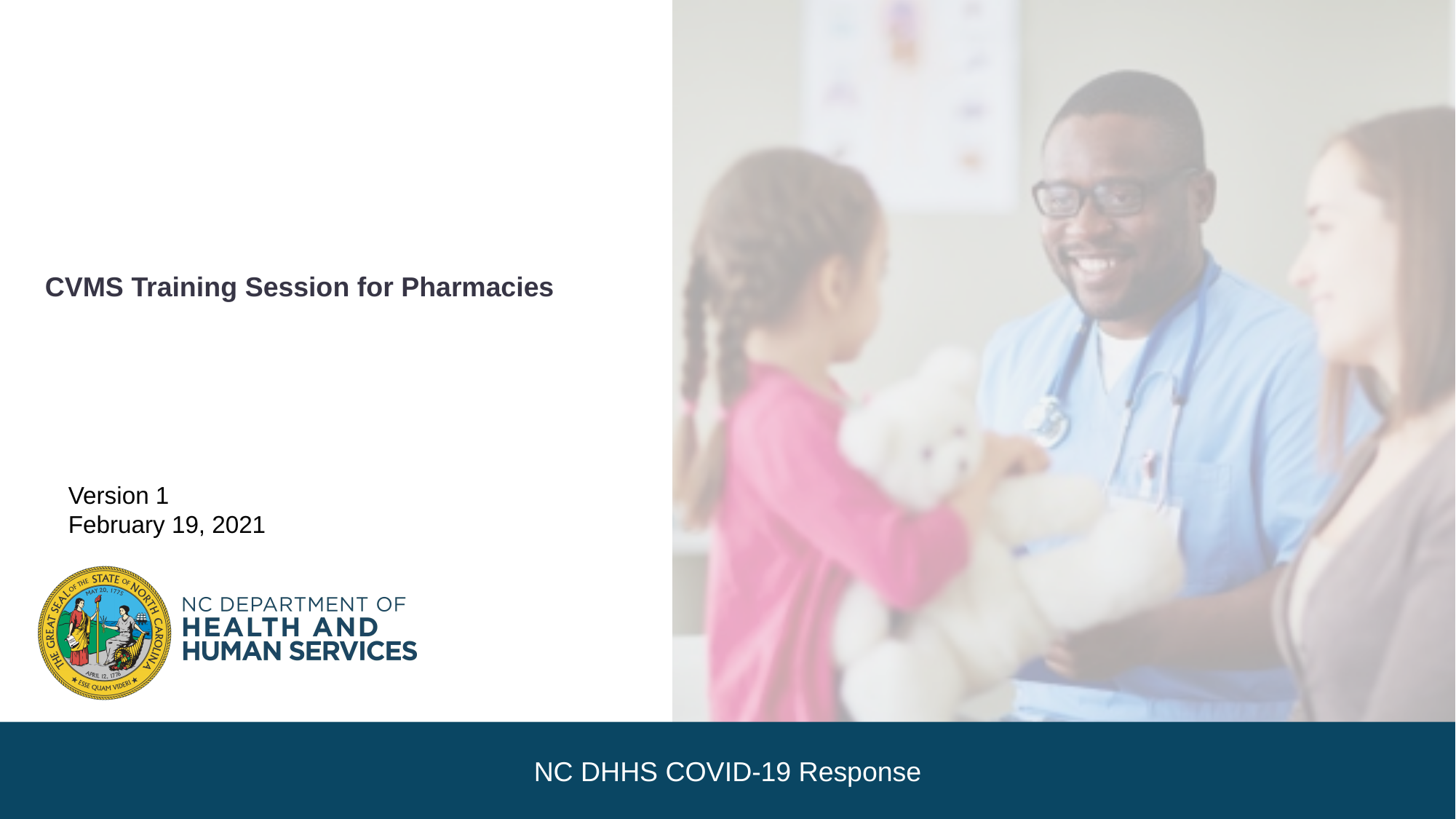

CVMS Training Session for Pharmacies

Version 1
February 19, 2021